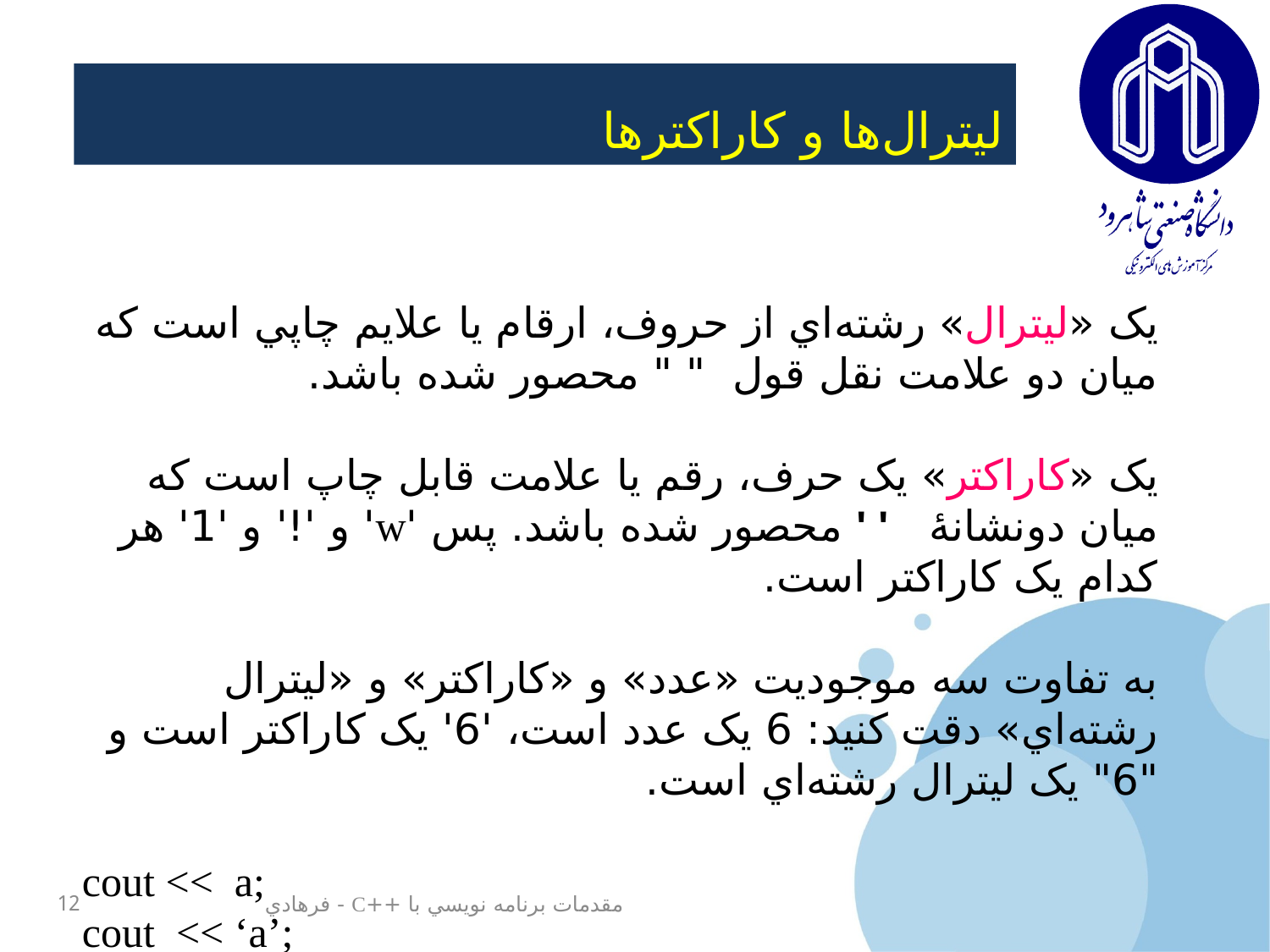

ليترال‌ها و کاراکترها
يک «ليترال» رشته‌اي از حروف، ارقام يا علايم چاپي است که ميان دو علامت نقل قول  " " محصور شده باشد.

يک «کاراکتر» يک حرف، رقم يا علامت قابل چاپ است که ميان دونشانۀ   ' ' محصور شده باشد. پس 'w' و '!' و '1' هر کدام يک کاراکتر است.

به تفاوت سه موجوديت «عدد» و «کاراکتر» و «ليترال رشته‌اي» دقت کنيد: 6 يک عدد است، '6' يک کاراکتر است و "6" يک ليترال رشته‌اي است.

cout <<  a;
cout  << ‘a’;

12
مقدمات برنامه نويسي با ++C - فرهادي